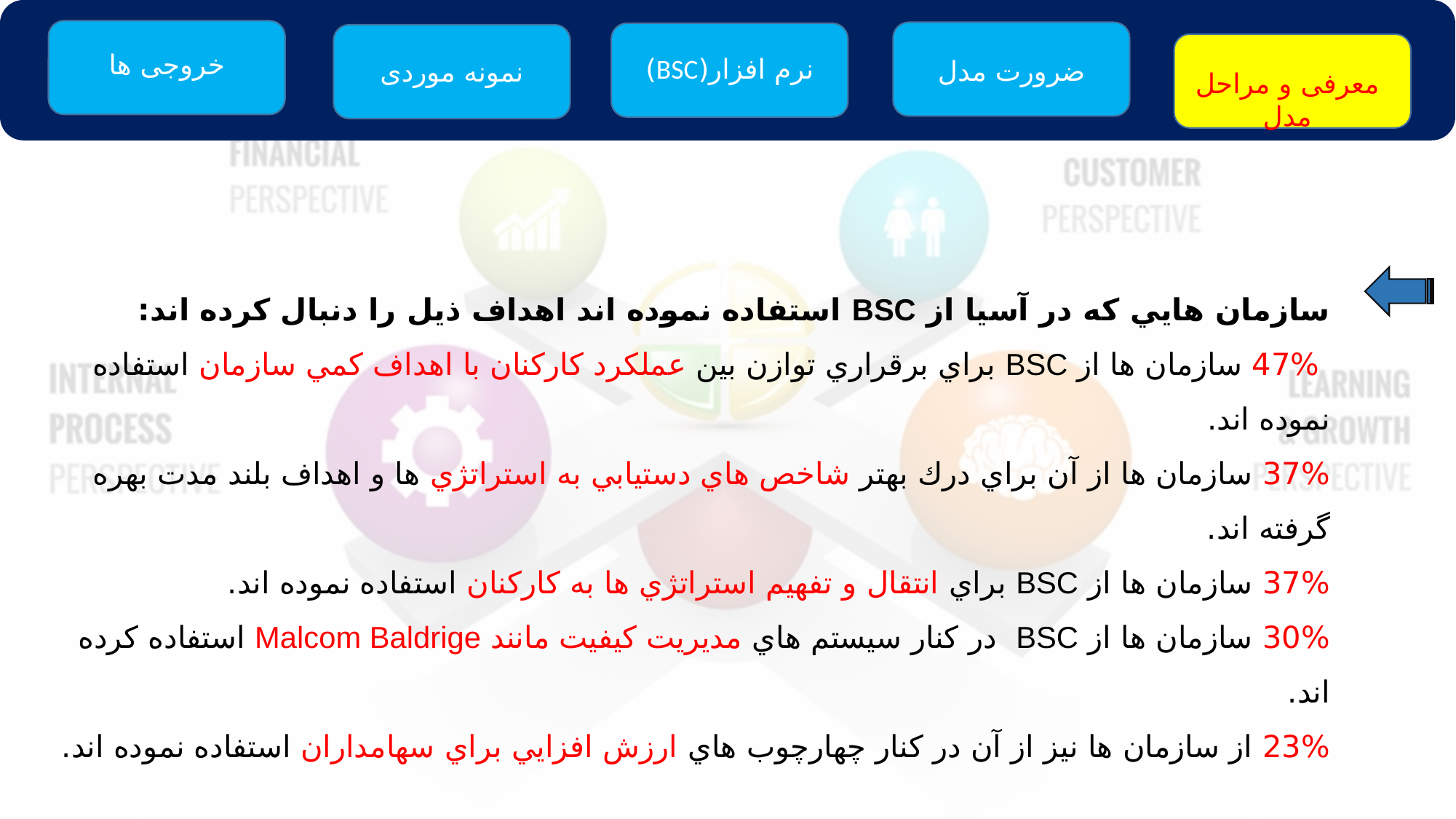

خروجی ها
نرم افزار(BSC)
ضرورت مدل
نمونه موردی
معرفی و مراحل مدل
سازمان هايي كه در آسيا از BSC استفاده نموده اند اهداف ذيل را دنبال كرده اند:
 47% سازمان ها از BSC براي برقراري توازن بين عملكرد كاركنان با اهداف كمي سازمان استفاده نموده اند.
37% سازمان ها از آن براي درك بهتر شاخص هاي دستيابي به استراتژي ها و اهداف بلند مدت بهره گرفته اند.
37% سازمان ها از BSC براي انتقال و تفهيم استراتژي ها به كاركنان استفاده نموده اند.
30% سازمان ها از BSC  در كنار سيستم هاي مديريت كيفيت مانند Malcom Baldrige استفاده كرده اند.
23% از سازمان ها نيز از آن در كنار چهارچوب هاي ارزش افزايي براي سهامداران استفاده نموده اند.